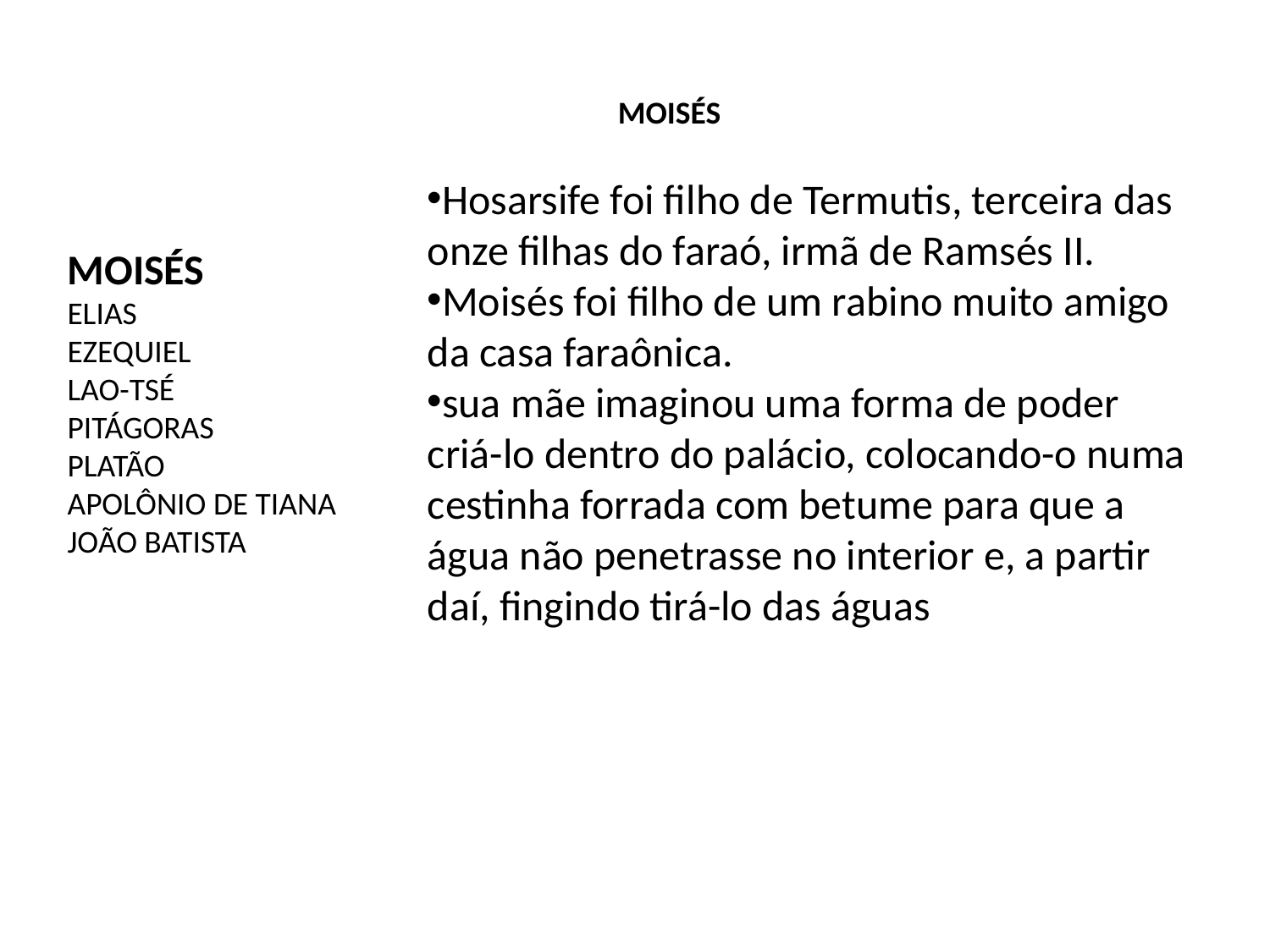

MOISÉS
Hosarsife foi filho de Termutis, terceira das onze filhas do faraó, irmã de Ramsés II.
Moisés foi filho de um rabino muito amigo da casa faraônica.
sua mãe imaginou uma forma de poder criá-lo dentro do palácio, colocando-o numa cestinha forrada com betume para que a água não penetrasse no interior e, a partir daí, fingindo tirá-lo das águas
MOISÉS
ELIAS
EZEQUIEL
LAO-TSÉ
PITÁGORAS
PLATÃO
APOLÔNIO DE TIANA
JOÃO BATISTA